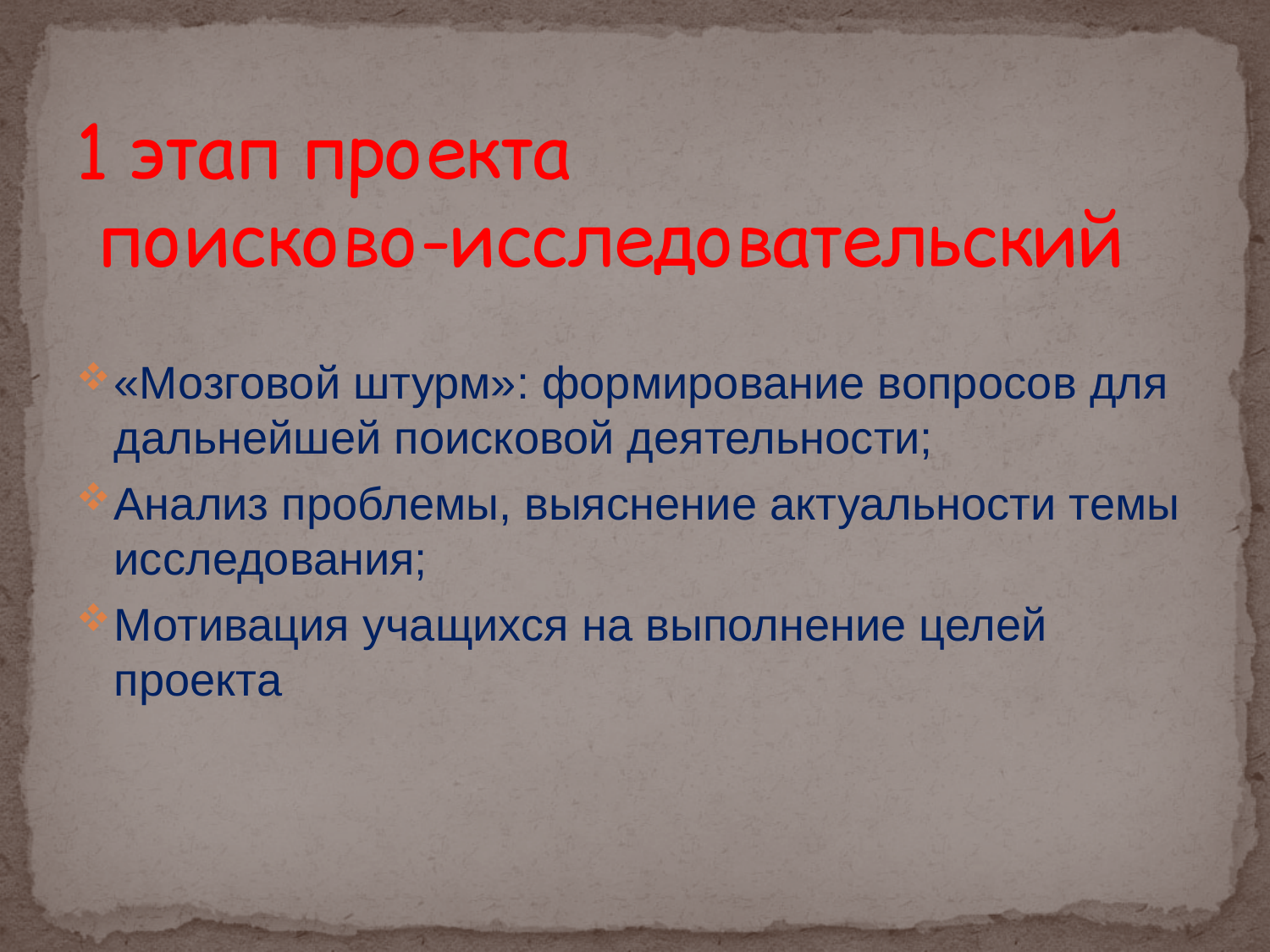

# 1 этап проекта поисково-исследовательский
«Мозговой штурм»: формирование вопросов для дальнейшей поисковой деятельности;
Анализ проблемы, выяснение актуальности темы исследования;
Мотивация учащихся на выполнение целей проекта